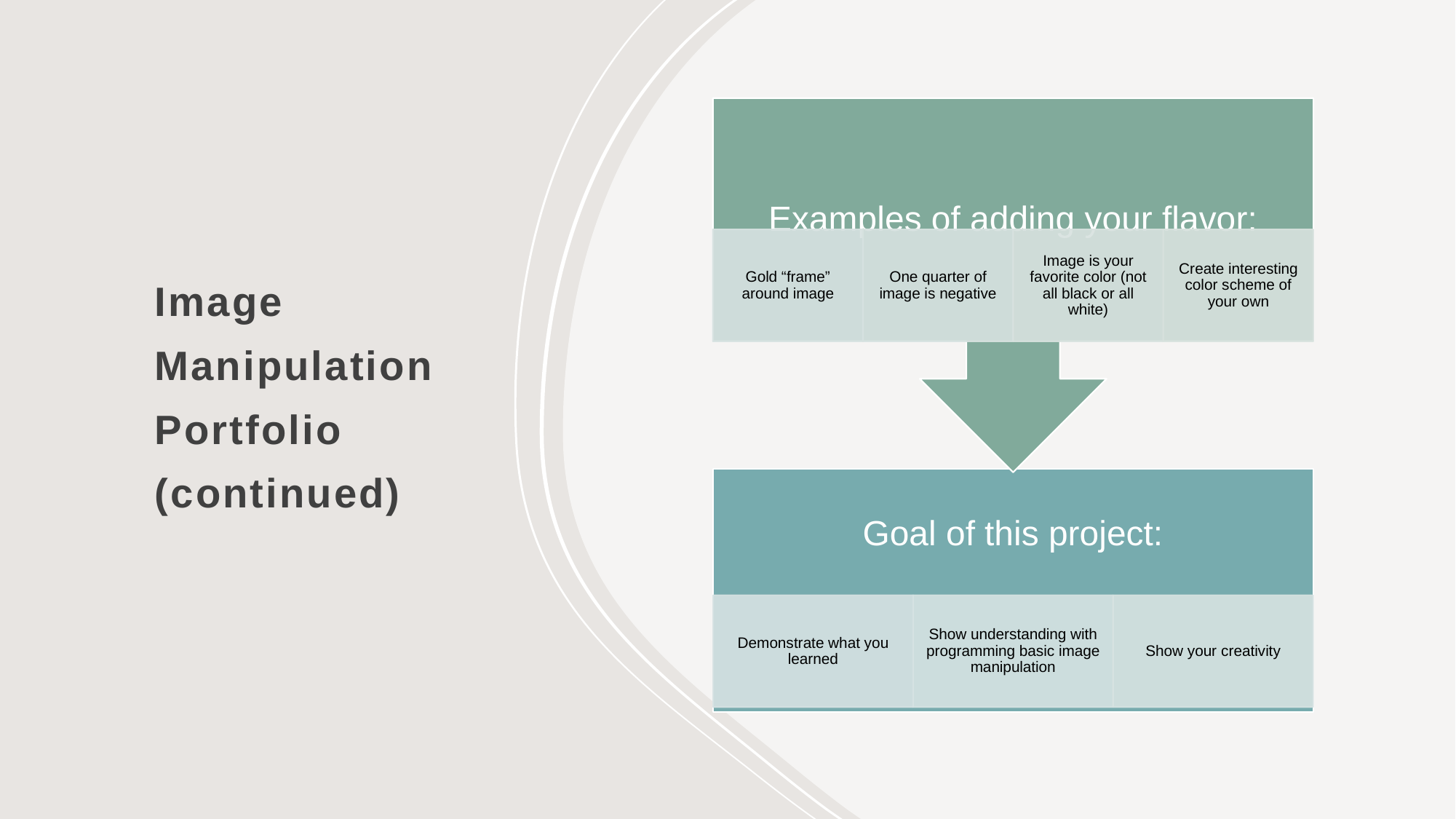

Goal of this project:
Demonstrate what you learned
Show understanding with programming basic image manipulation
Show your creativity
Examples of adding your flavor:
Gold “frame” around image
One quarter of image is negative
Image is your favorite color (not all black or all white)
Create interesting color scheme of your own
# Image Manipulation Portfolio (continued)